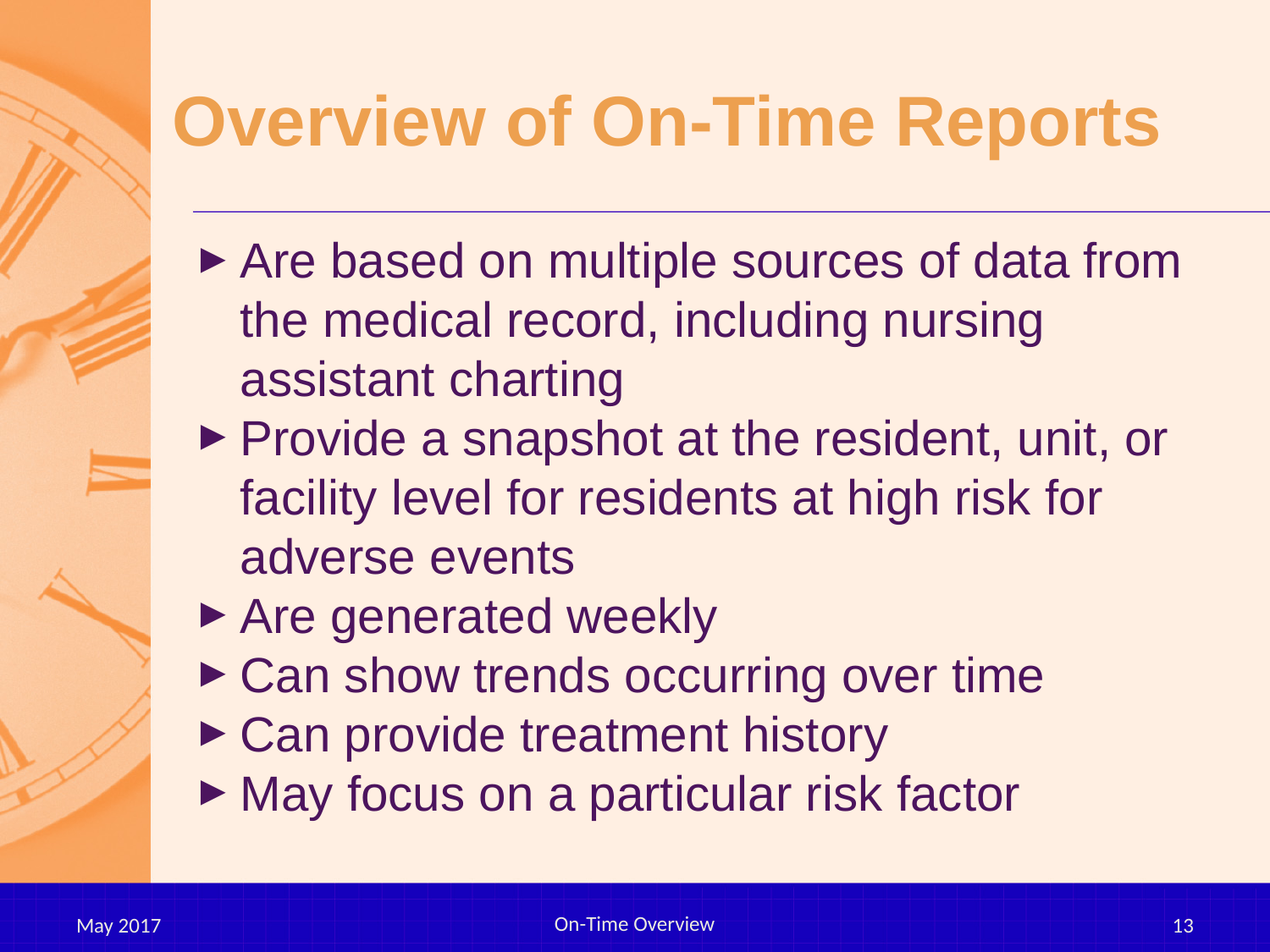

# Overview of On-Time Reports
Are based on multiple sources of data from the medical record, including nursing assistant charting
Provide a snapshot at the resident, unit, or facility level for residents at high risk for adverse events
Are generated weekly
Can show trends occurring over time
Can provide treatment history
May focus on a particular risk factor

On-Time Overview
May 2017
13